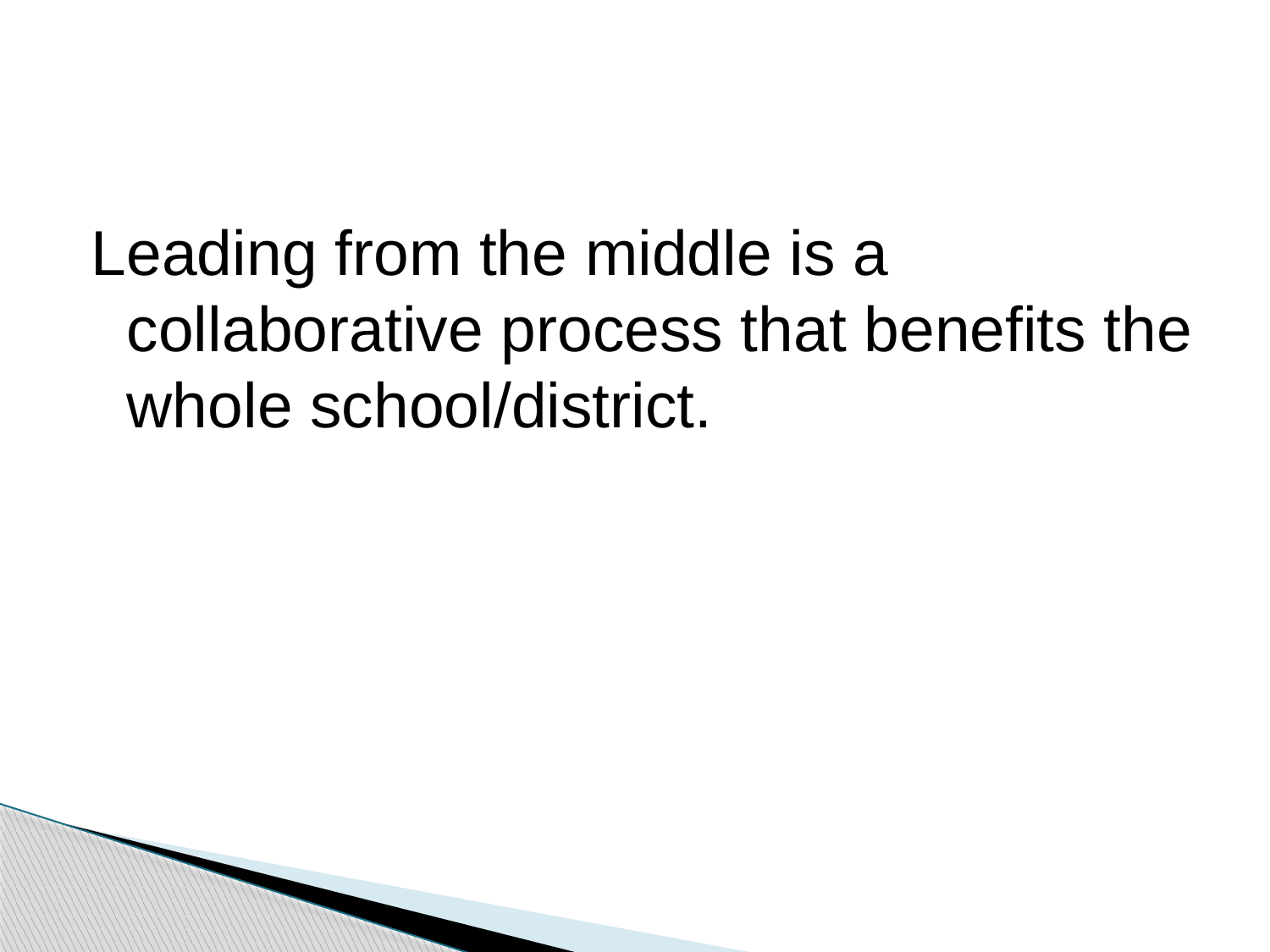

Leading from the middle is a collaborative process that benefits the whole school/district.